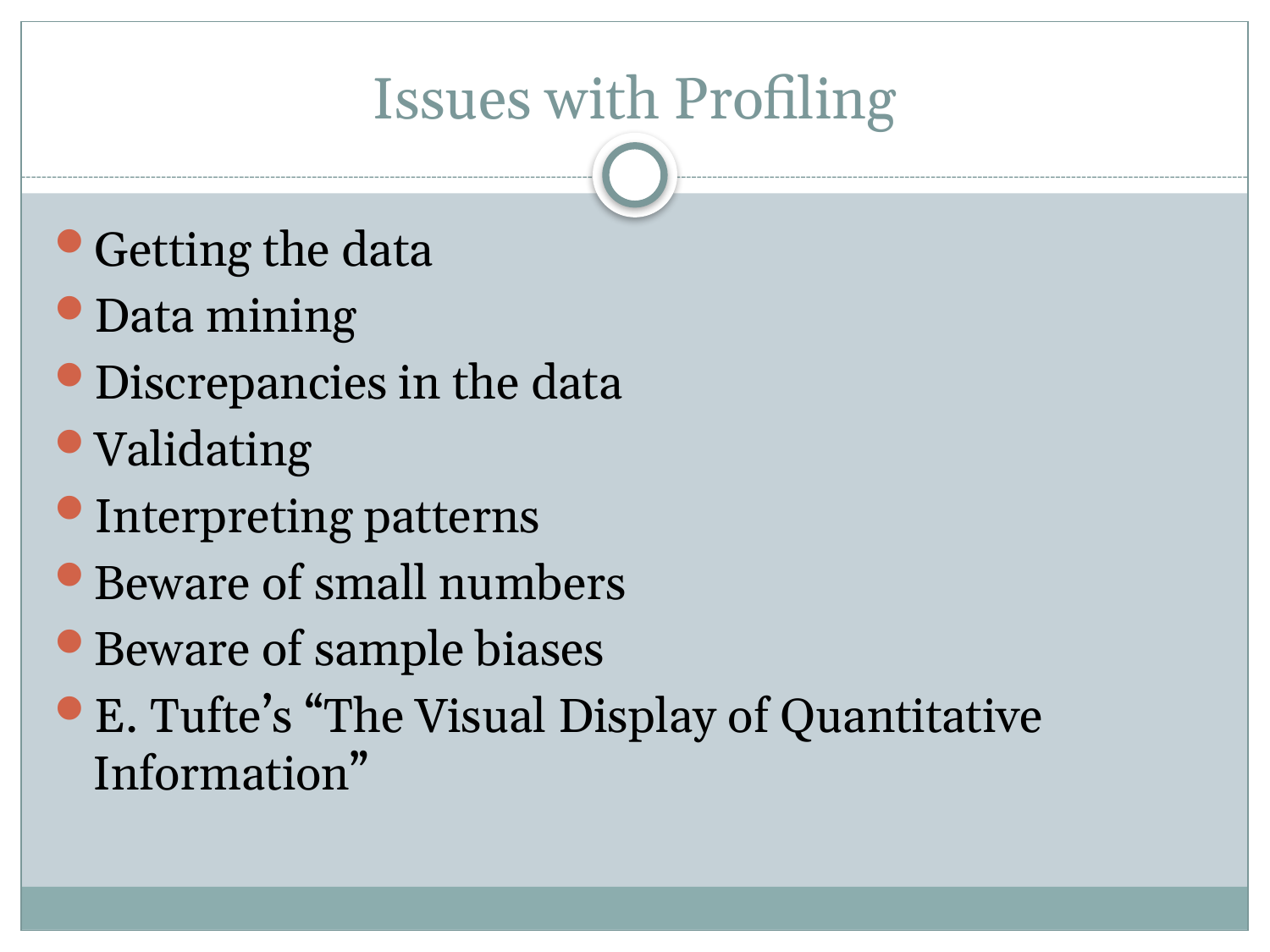

# Issues with Profiling
Getting the data
Data mining
Discrepancies in the data
Validating
Interpreting patterns
Beware of small numbers
Beware of sample biases
E. Tufte’s “The Visual Display of Quantitative Information”